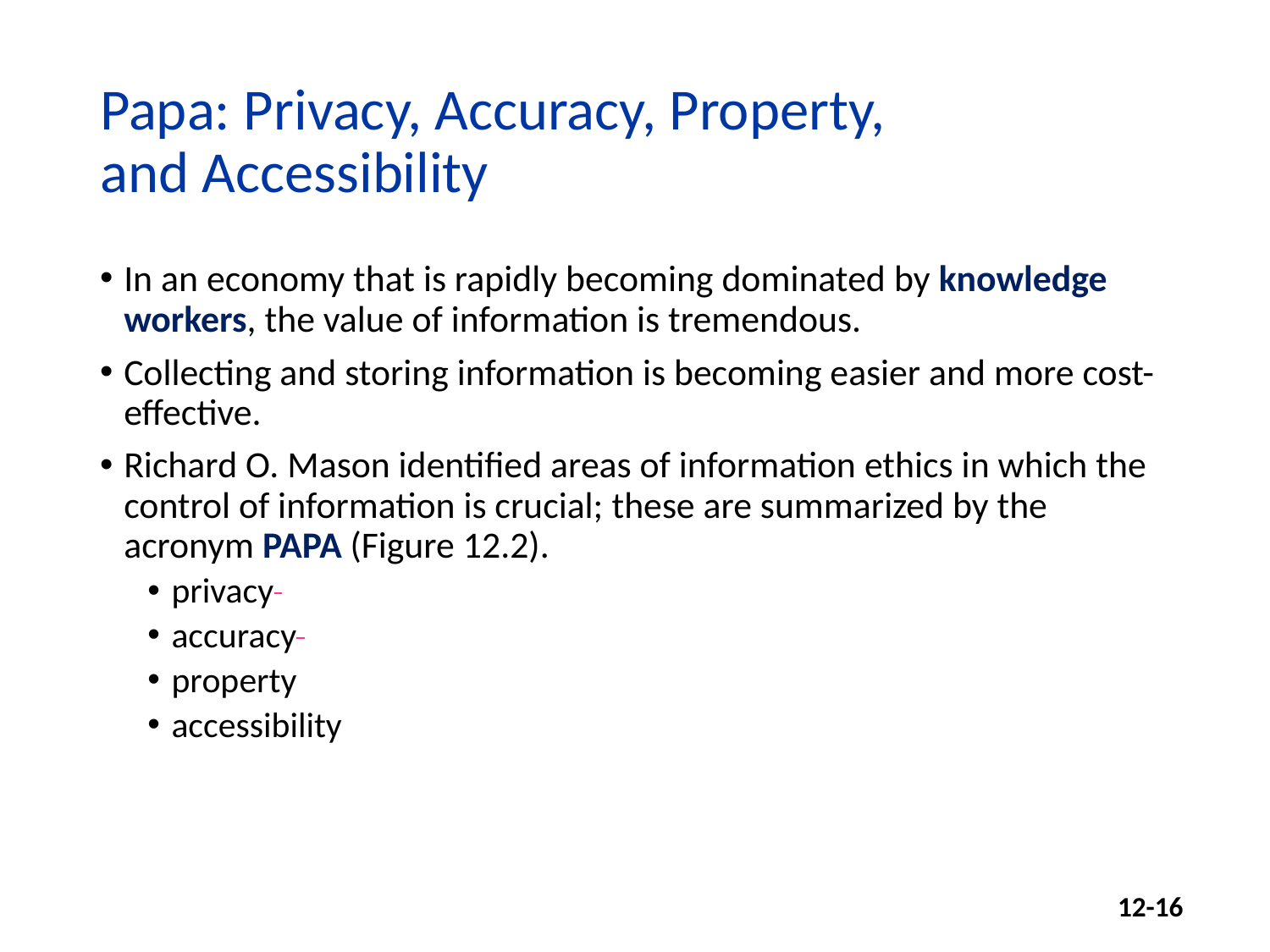

# Papa: Privacy, Accuracy, Property, and Accessibility
In an economy that is rapidly becoming dominated by knowledge workers, the value of information is tremendous.
Collecting and storing information is becoming easier and more cost-effective.
Richard O. Mason identified areas of information ethics in which the control of information is crucial; these are summarized by the acronym PAPA (Figure 12.2).
privacy
accuracy
property
accessibility